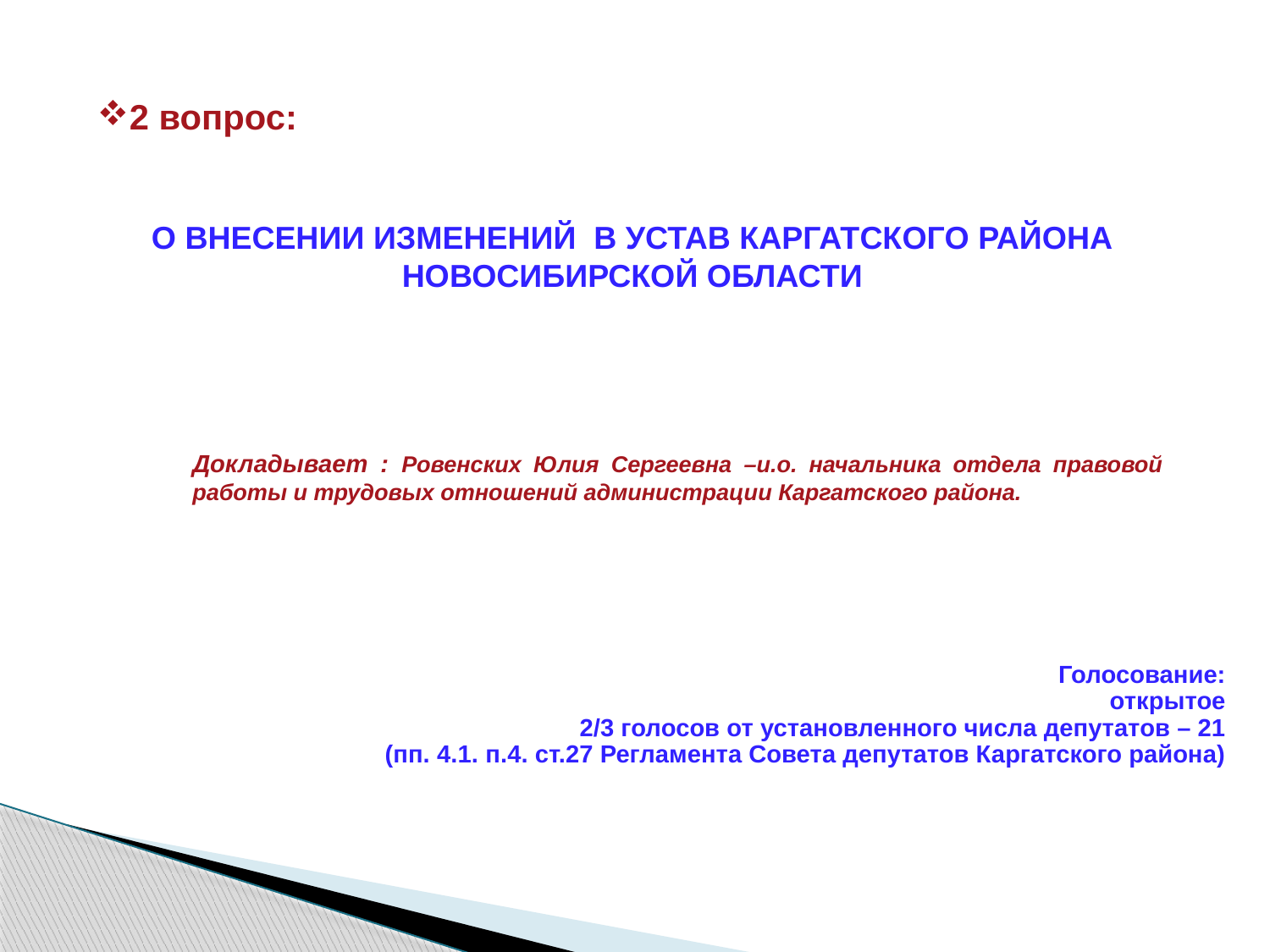

2 вопрос:
О внесении изменений  в Устав Каргатского района Новосибирской области

Докладывает : Ровенских Юлия Сергеевна –и.о. начальника отдела правовой работы и трудовых отношений администрации Каргатского района.
Голосование:
открытое
2/3 голосов от установленного числа депутатов – 21
(пп. 4.1. п.4. ст.27 Регламента Совета депутатов Каргатского района)